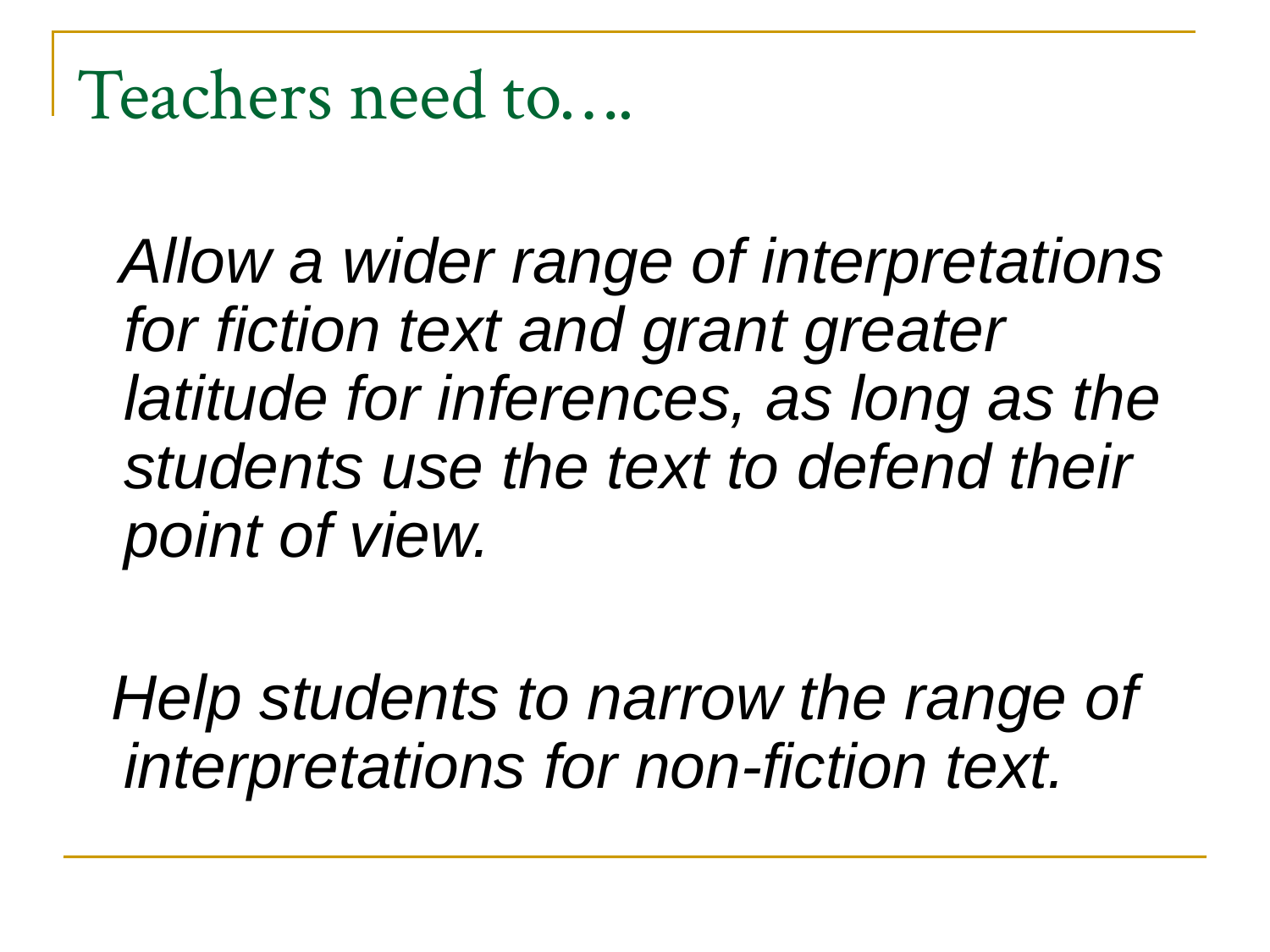

# Teachers need to….

   Allow a wider range of interpretations for fiction text and grant greater latitude for inferences, as long as the students use the text to defend their point of view.

  Help students to narrow the range of interpretations for non-fiction text.